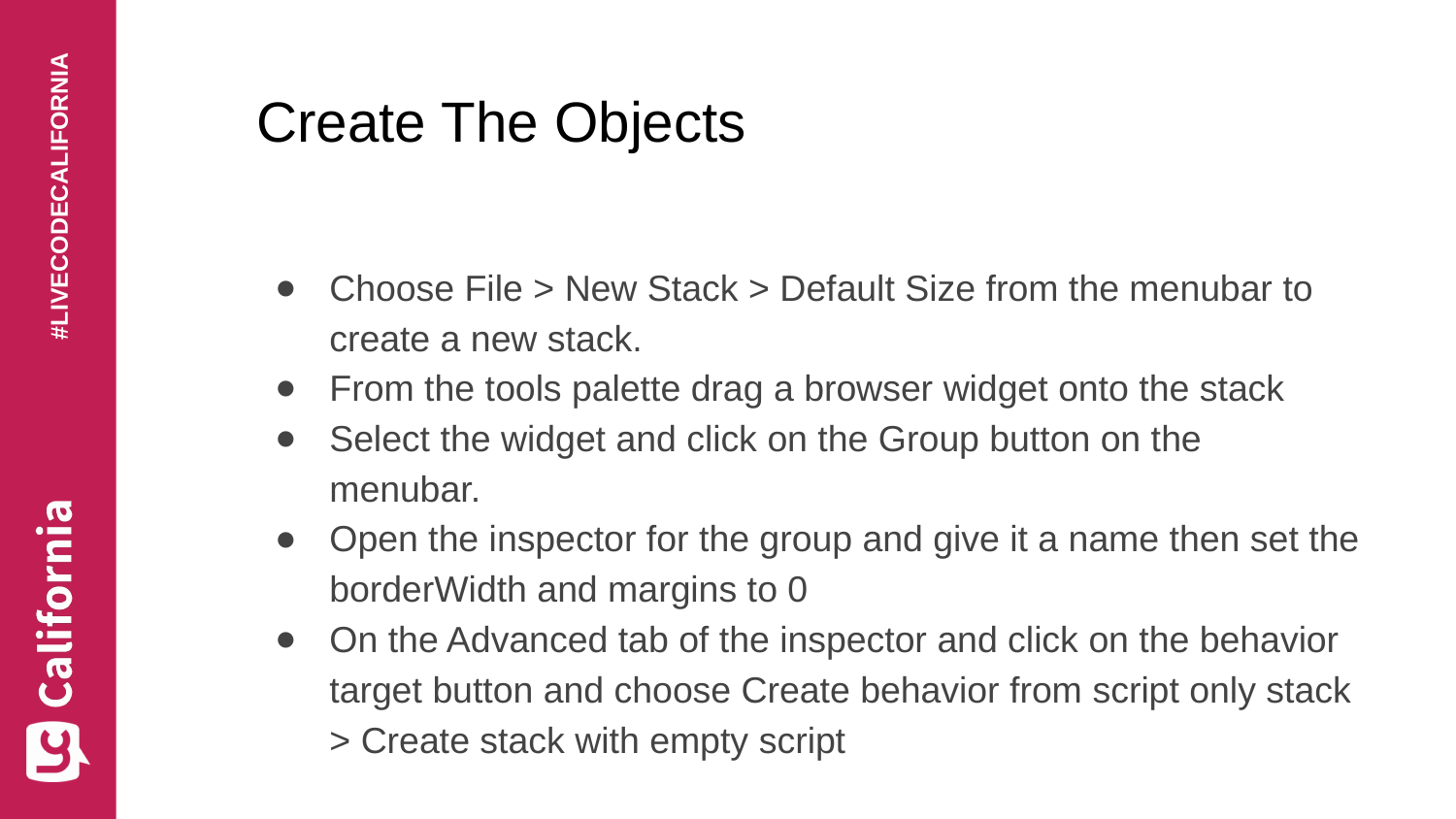

# Create The Objects
Choose File > New Stack > Default Size from the menubar to create a new stack.
From the tools palette drag a browser widget onto the stack
Select the widget and click on the Group button on the menubar.
Open the inspector for the group and give it a name then set the borderWidth and margins to 0
On the Advanced tab of the inspector and click on the behavior target button and choose Create behavior from script only stack > Create stack with empty script